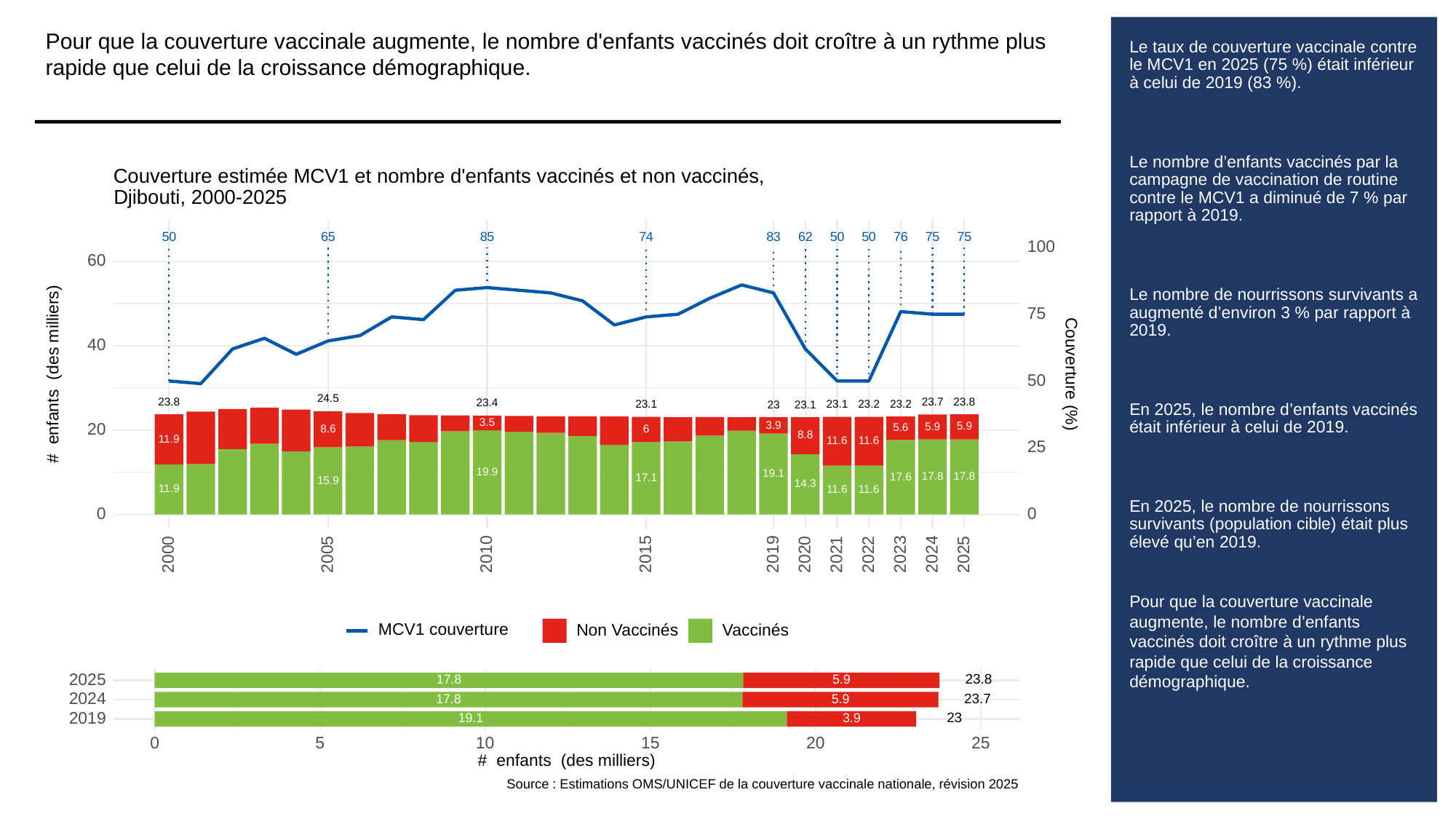

Pour que la couverture vaccinale augmente, le nombre d'enfants vaccinés doit croître à un rythme plus rapide que celui de la croissance démographique.
# Le taux de couverture vaccinale contre le MCV1 en 2025 (75 %) était inférieur à celui de 2019 (83 %).

Le nombre d’enfants vaccinés par la campagne de vaccination de routine contre le MCV1 a diminué de 7 % par rapport à 2019.

Le nombre de nourrissons survivants a augmenté d’environ 3 % par rapport à 2019.

En 2025, le nombre d’enfants vaccinés était inférieur à celui de 2019.

En 2025, le nombre de nourrissons survivants (population cible) était plus élevé qu’en 2019.

Pour que la couverture vaccinale augmente, le nombre d’enfants vaccinés doit croître à un rythme plus rapide que celui de la croissance démographique.

Couverture estimée MCV1 et nombre d'enfants vaccinés et non vaccinés,
Djibouti, 2000-2025

83
50
65
85
62
50
50
76
75
75
74
100

60

75
40

#  enfants  (des milliers)
Couverture (%)
50

24.5
23.8
23.8
23.7
23.4
23.2
23.2
23.1
23.1
23.1
23

3.5
3.9
5.9
5.9
20
5.6
8.6
6

8.8

11.9

11.6
11.6

25

19.9
19.1

17.8
17.8
17.6
17.1
15.9
14.3
11.9
11.6
11.6
0
0

2023
2000
2005
2010
2015
2019
2020
2021
2022
2024
2025

MCV1 couverture
Non Vaccinés
Vaccinés

2025
23.8
17.8
5.9

2024
23.7
17.8
5.9

2019
23
3.9
19.1

0
10
15
20
25
5
#  enfants  (des milliers)
Source : Estimations OMS/UNICEF de la couverture vaccinale nationale, révision 2025